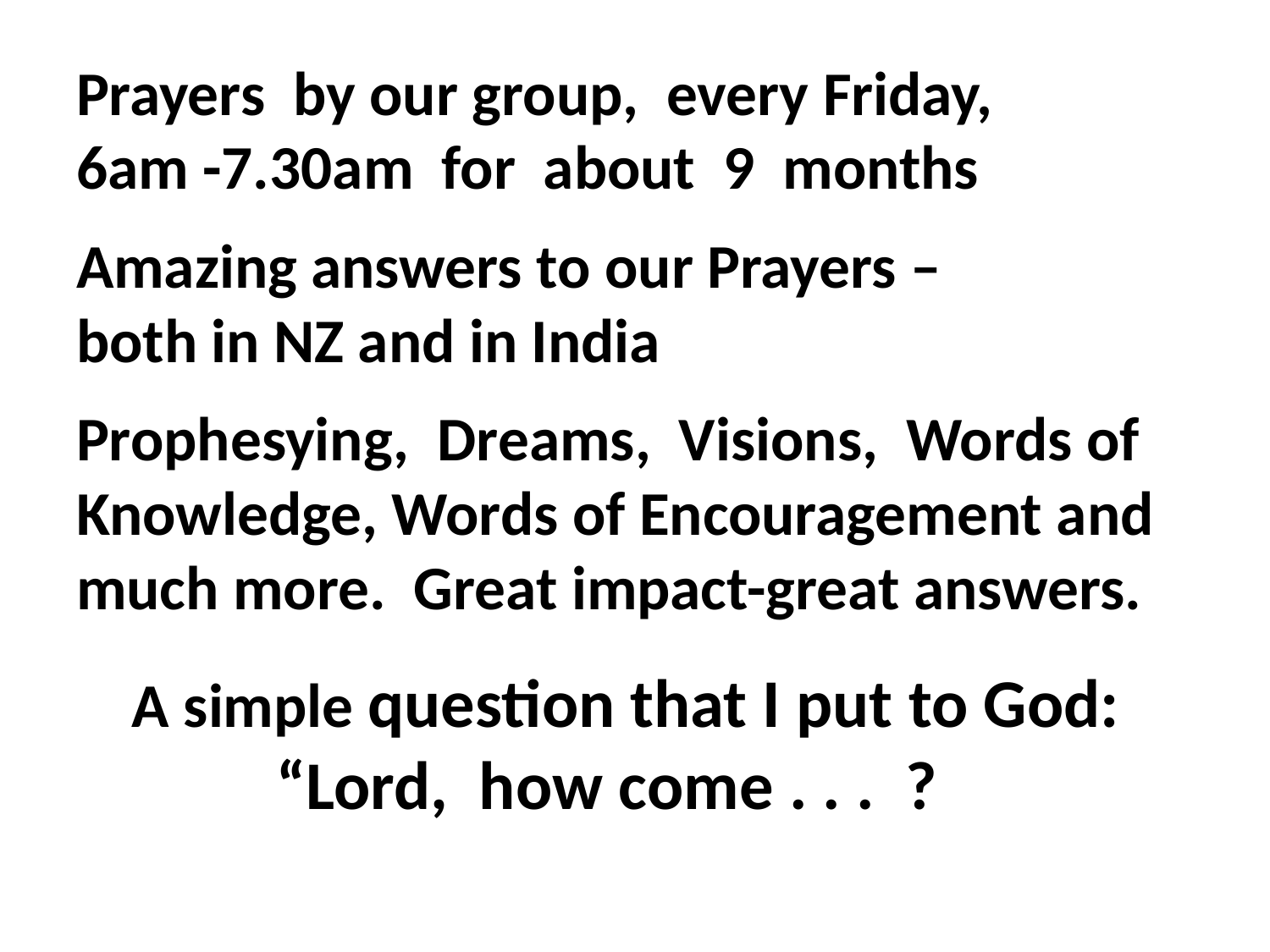

# Prayers  by our group,  every Friday, 6am -7.30am  for  about  9  months Amazing answers to our Prayers – both in NZ and in India Prophesying,  Dreams,  Visions,  Words of Knowledge, Words of Encouragement and much more.  Great impact-great answers. A simple question that I put to God: “Lord,  how come . . .  ?